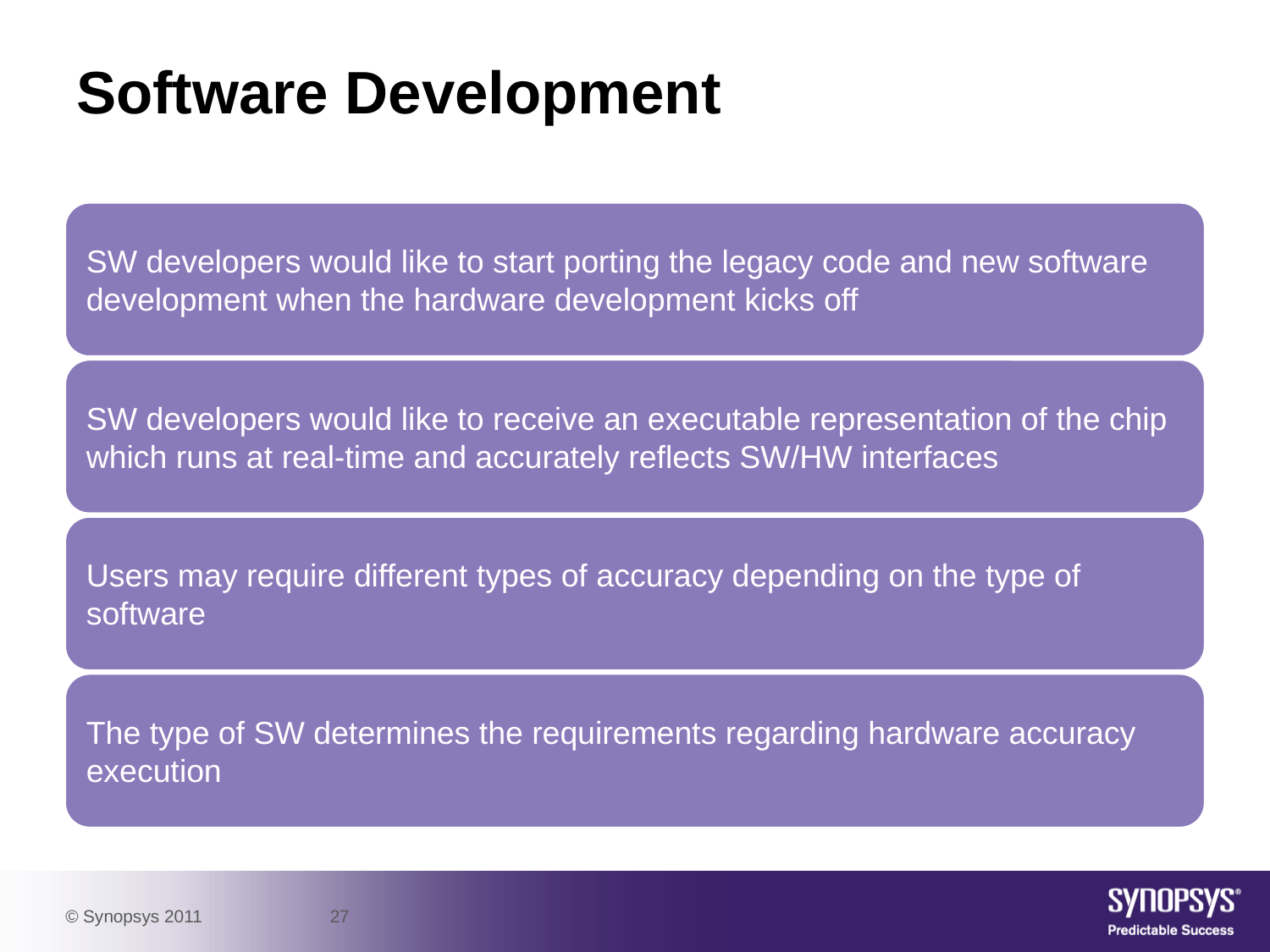

# Software Development
SW developers would like to start porting the legacy code and new software development when the hardware development kicks off
SW developers would like to receive an executable representation of the chip which runs at real-time and accurately reflects SW/HW interfaces
Users may require different types of accuracy depending on the type of software
The type of SW determines the requirements regarding hardware accuracy execution